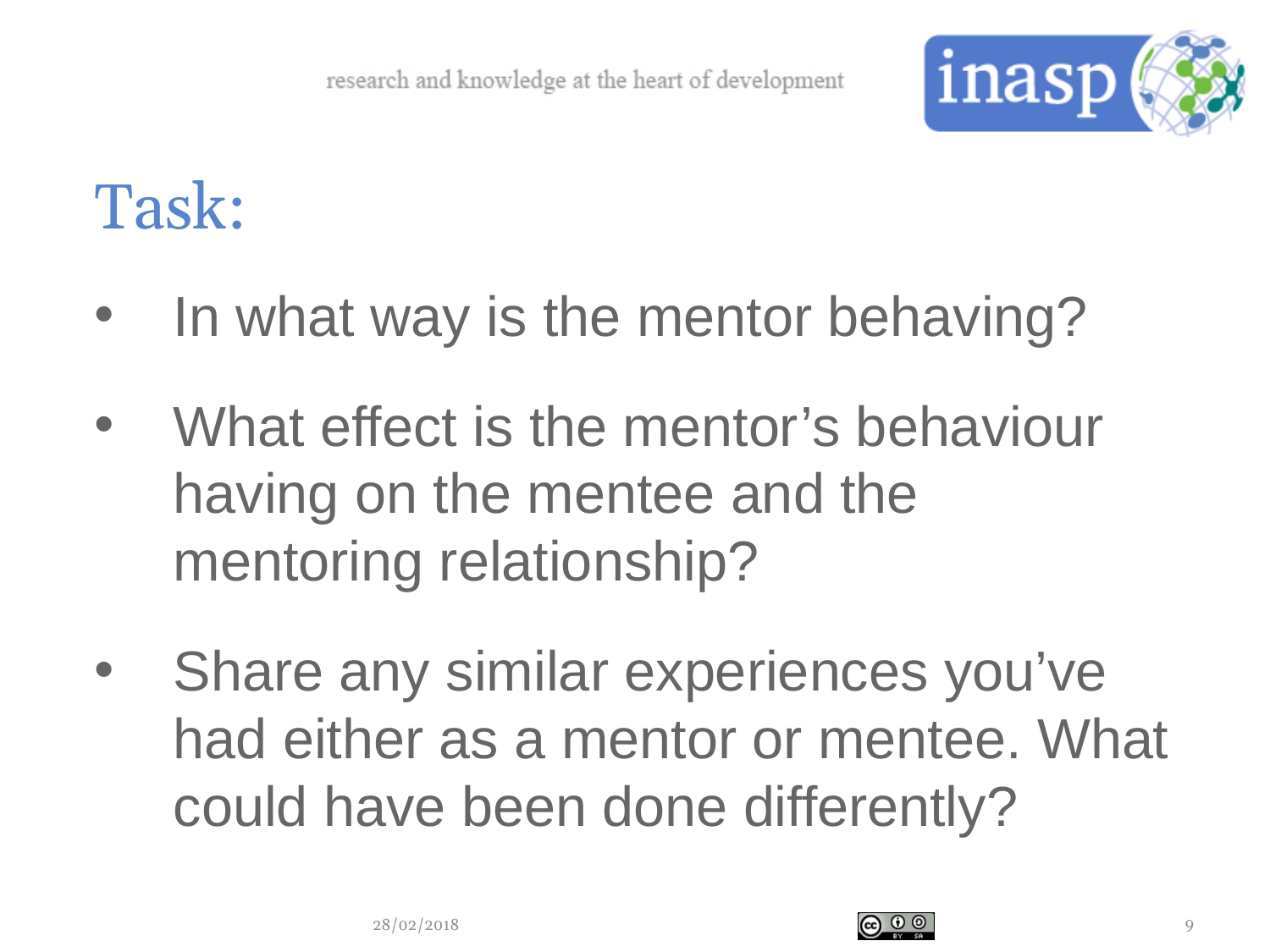

Task:

In what way is the mentor behaving?

What effect is the mentor’s behaviour having on the mentee and the mentoring relationship?

Share any similar experiences you’ve had either as a mentor or mentee. What could have been done differently?
28/02/2018

9